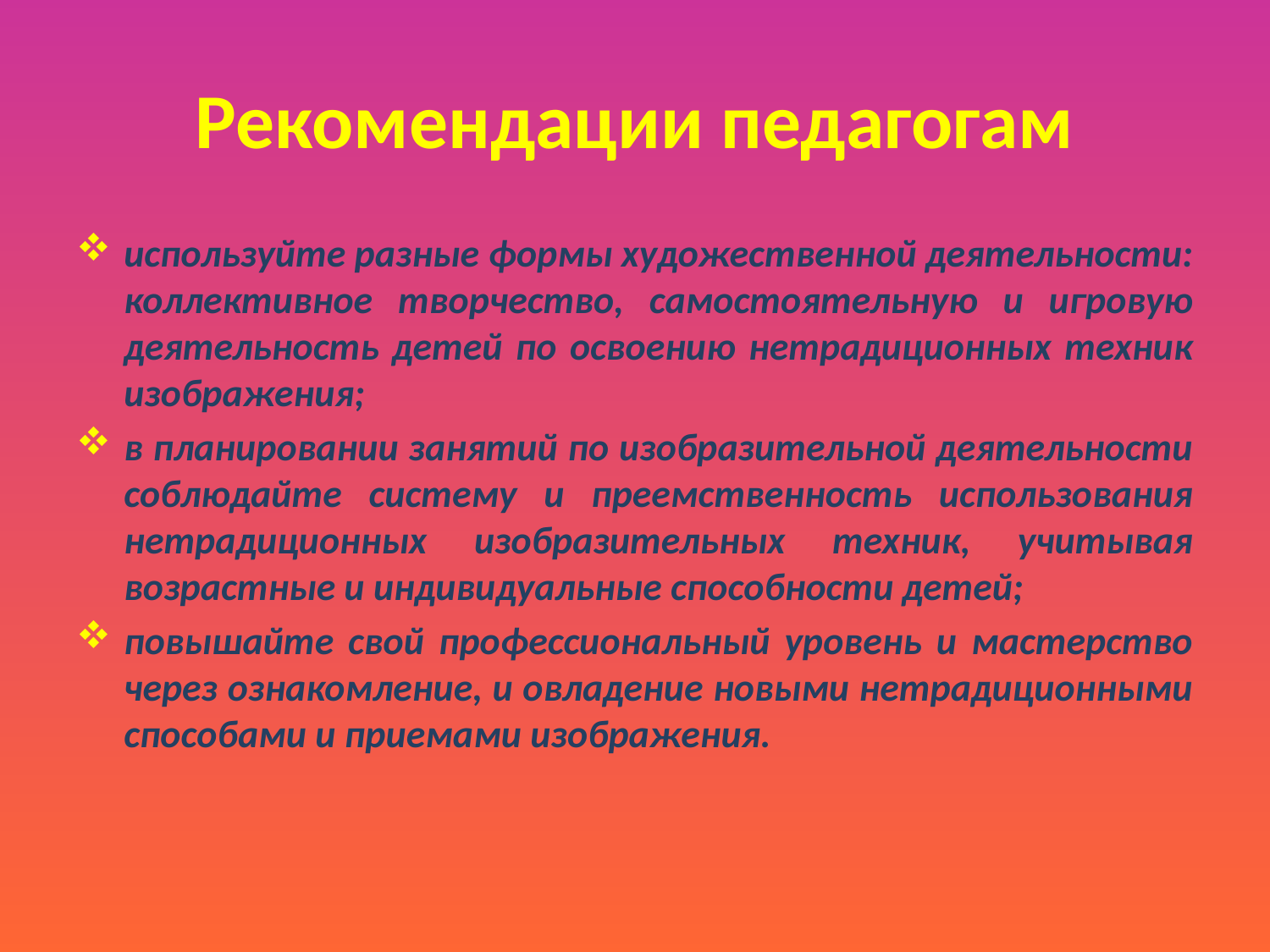

# Рекомендации педагогам
используйте разные формы художественной деятельности: коллективное творчество, самостоятельную и игровую деятельность детей по освоению нетрадиционных техник изображения;
в планировании занятий по изобразительной деятельности соблюдайте систему и преемственность использования нетрадиционных изобразительных техник, учитывая возрастные и индивидуальные способности детей;
повышайте свой профессиональный уровень и мастерство через ознакомление, и овладение новыми нетрадиционными способами и приемами изображения.